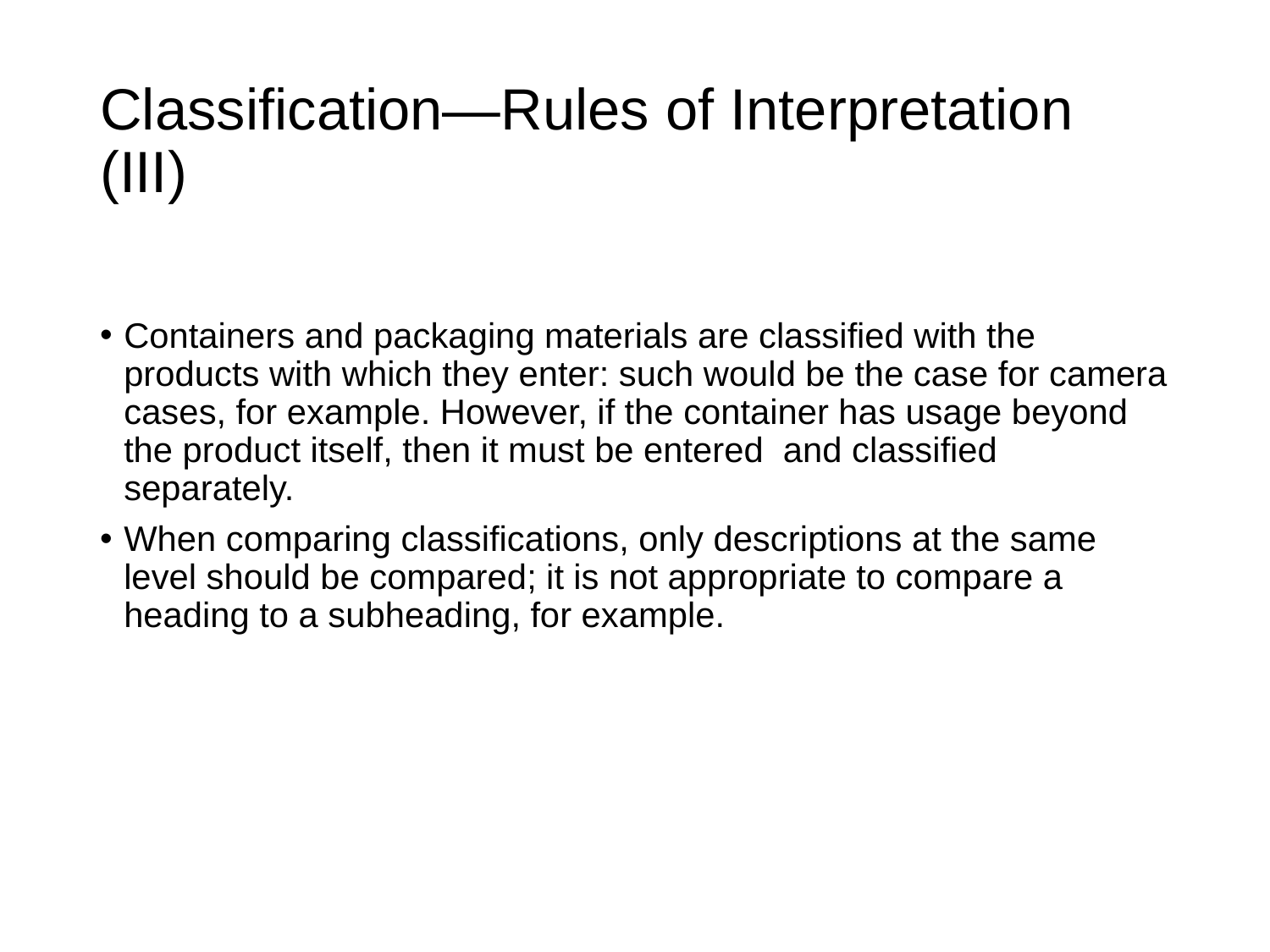

# Classification—Rules of Interpretation (III)

Containers and packaging materials are classified with the products with which they enter: such would be the case for camera cases, for example. However, if the container has usage beyond the product itself, then it must be entered  and classified separately.
When comparing classifications, only descriptions at the same level should be compared; it is not appropriate to compare a heading to a subheading, for example.